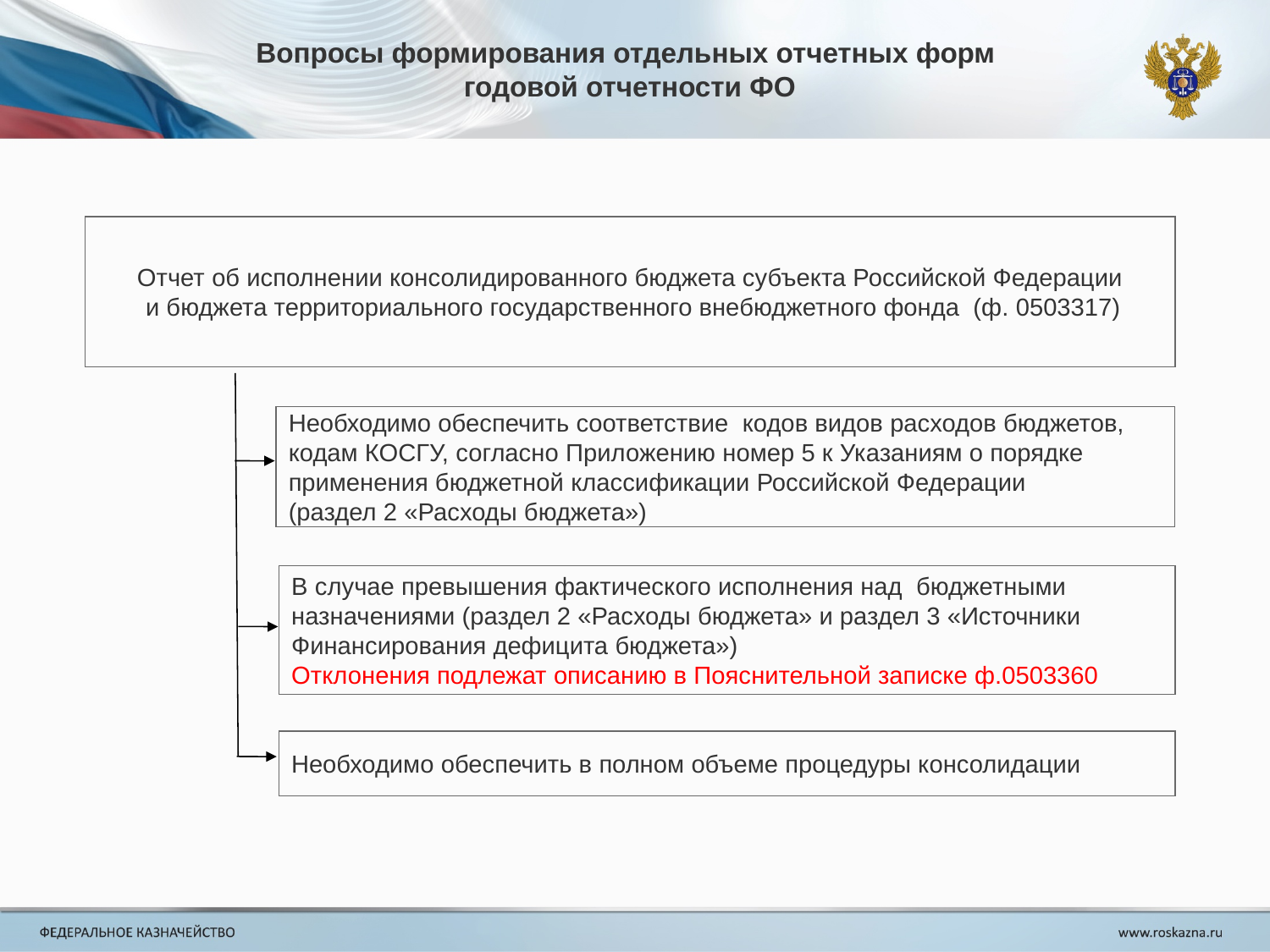

Вопросы формирования отдельных отчетных форм
годовой отчетности ФО
Отчет об исполнении консолидированного бюджета субъекта Российской Федерации
 и бюджета территориального государственного внебюджетного фонда  (ф. 0503317)

Необходимо обеспечить соответствие  кодов видов расходов бюджетов,
кодам КОСГУ, согласно Приложению номер 5 к Указаниям о порядке
применения бюджетной классификации Российской Федерации
(раздел 2 «Расходы бюджета»)

В случае превышения фактического исполнения над  бюджетными
назначениями (раздел 2 «Расходы бюджета» и раздел 3 «Источники
Финансирования дефицита бюджета»)
Отклонения подлежат описанию в Пояснительной записке ф.0503360

Необходимо обеспечить в полном объеме процедуры консолидации